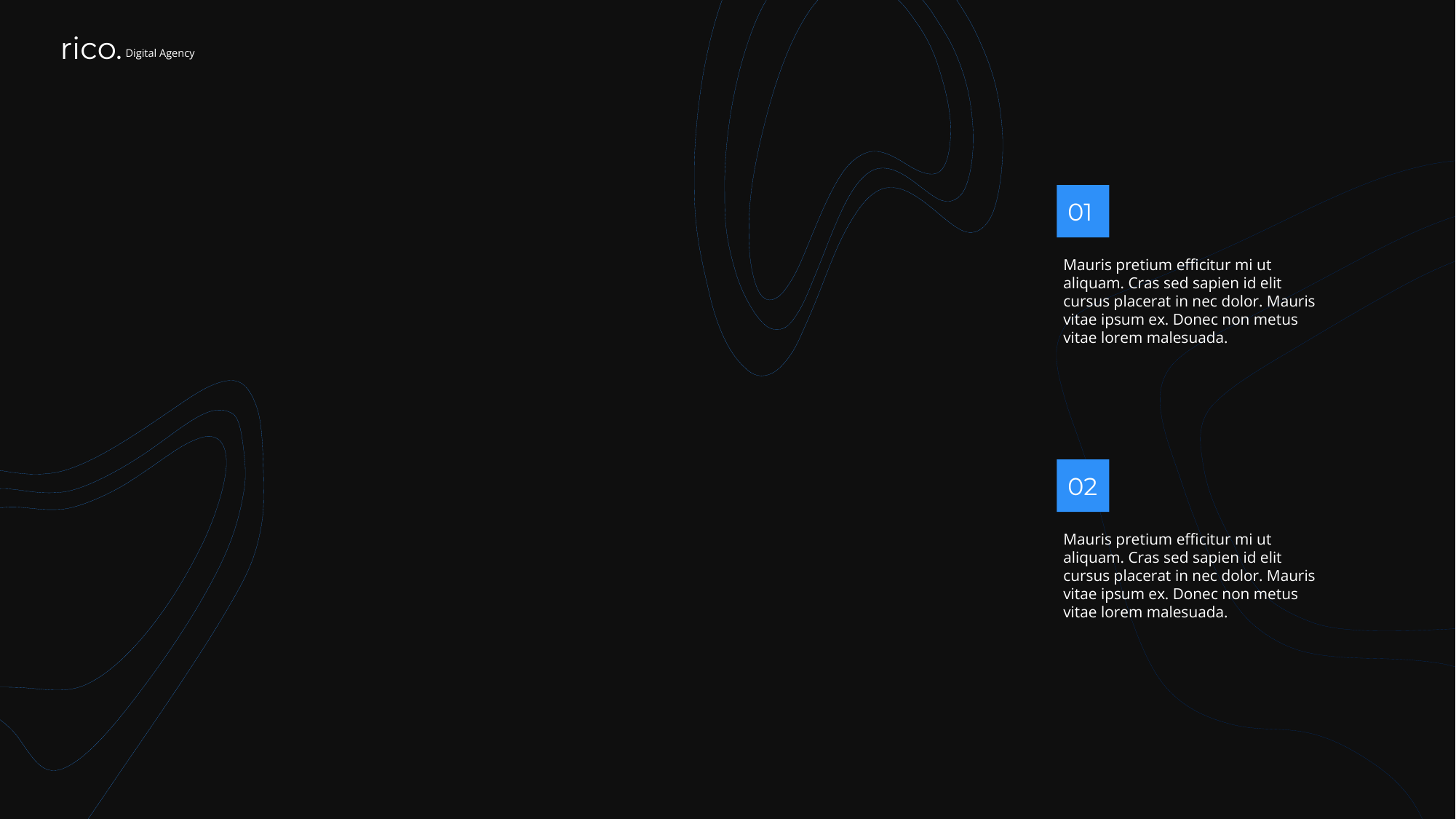

rico.
Digital Agency

01
Mauris pretium efficitur mi ut aliquam. Cras sed sapien id elit cursus placerat in nec dolor. Mauris vitae ipsum ex. Donec non metus vitae lorem malesuada.

02
Mauris pretium efficitur mi ut aliquam. Cras sed sapien id elit cursus placerat in nec dolor. Mauris vitae ipsum ex. Donec non metus vitae lorem malesuada.